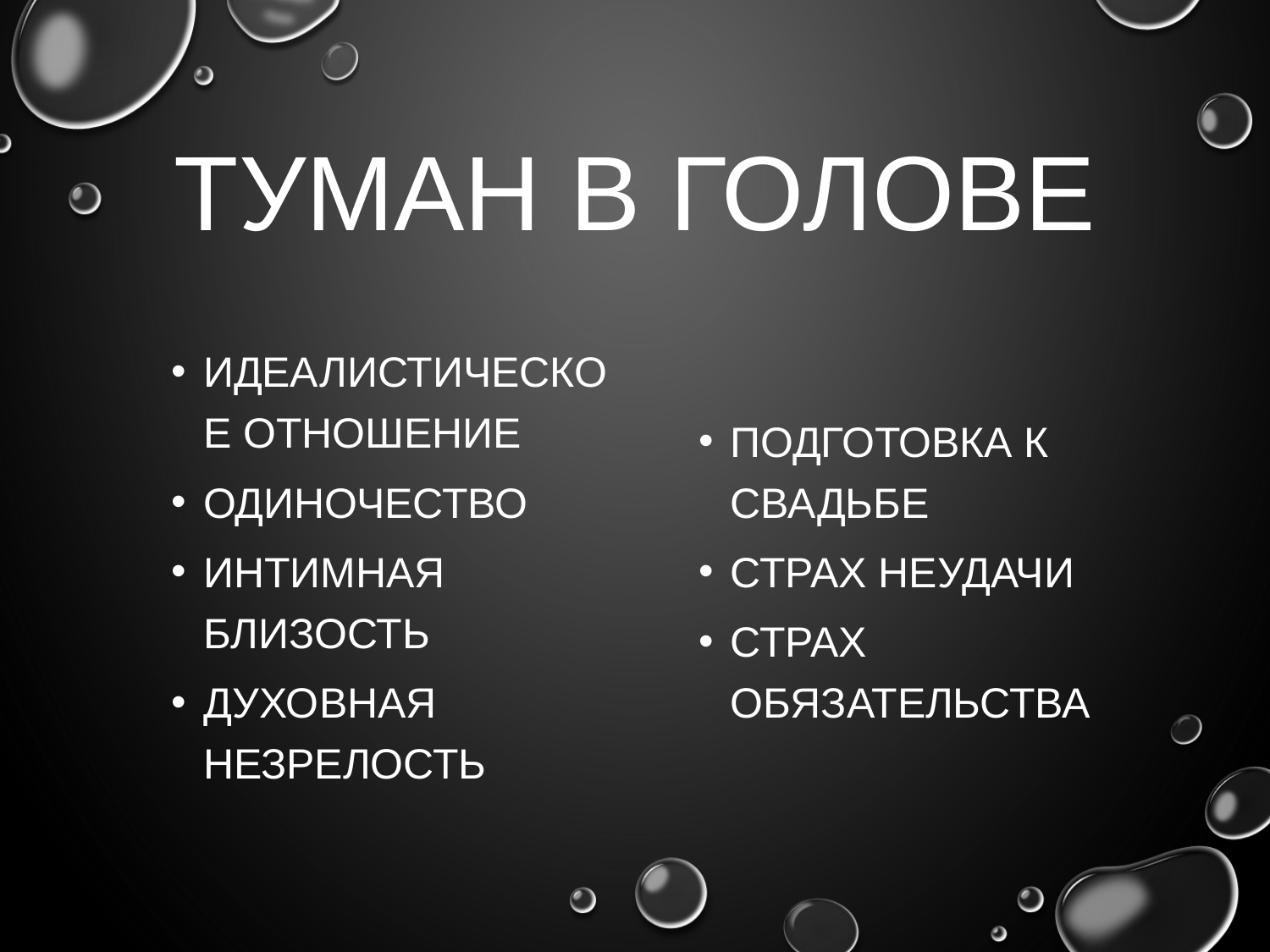

# Туман в голове
Идеалистическое отношение
Одиночество
Интимная близость
Духовная незрелость

Подготовка к свадьбе
Страх неудачи
Страх обязательства